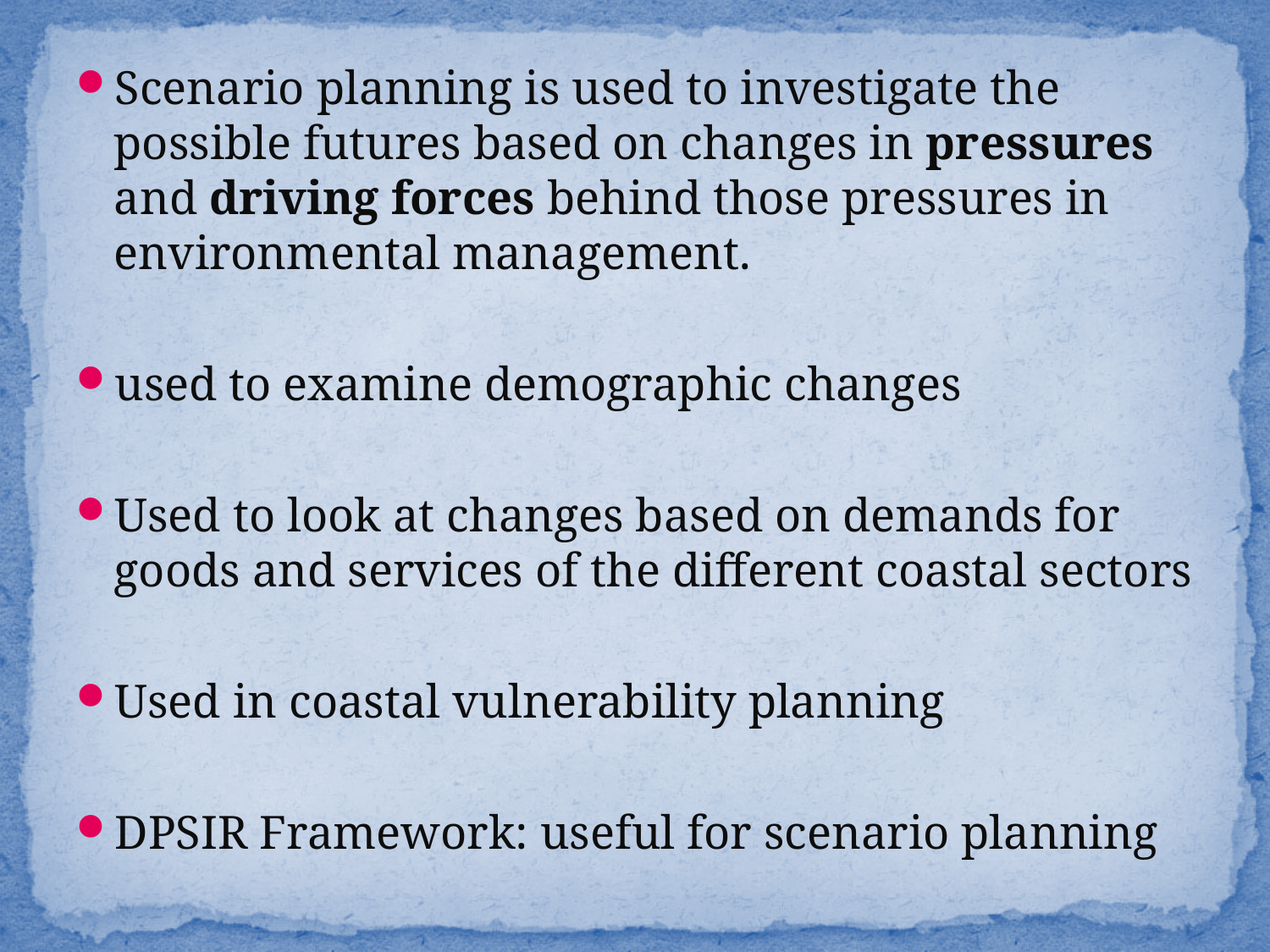

Scenario planning is used to investigate the possible futures based on changes in pressures and driving forces behind those pressures in environmental management.

used to examine demographic changes

Used to look at changes based on demands for goods and services of the different coastal sectors

Used in coastal vulnerability planning

DPSIR Framework: useful for scenario planning